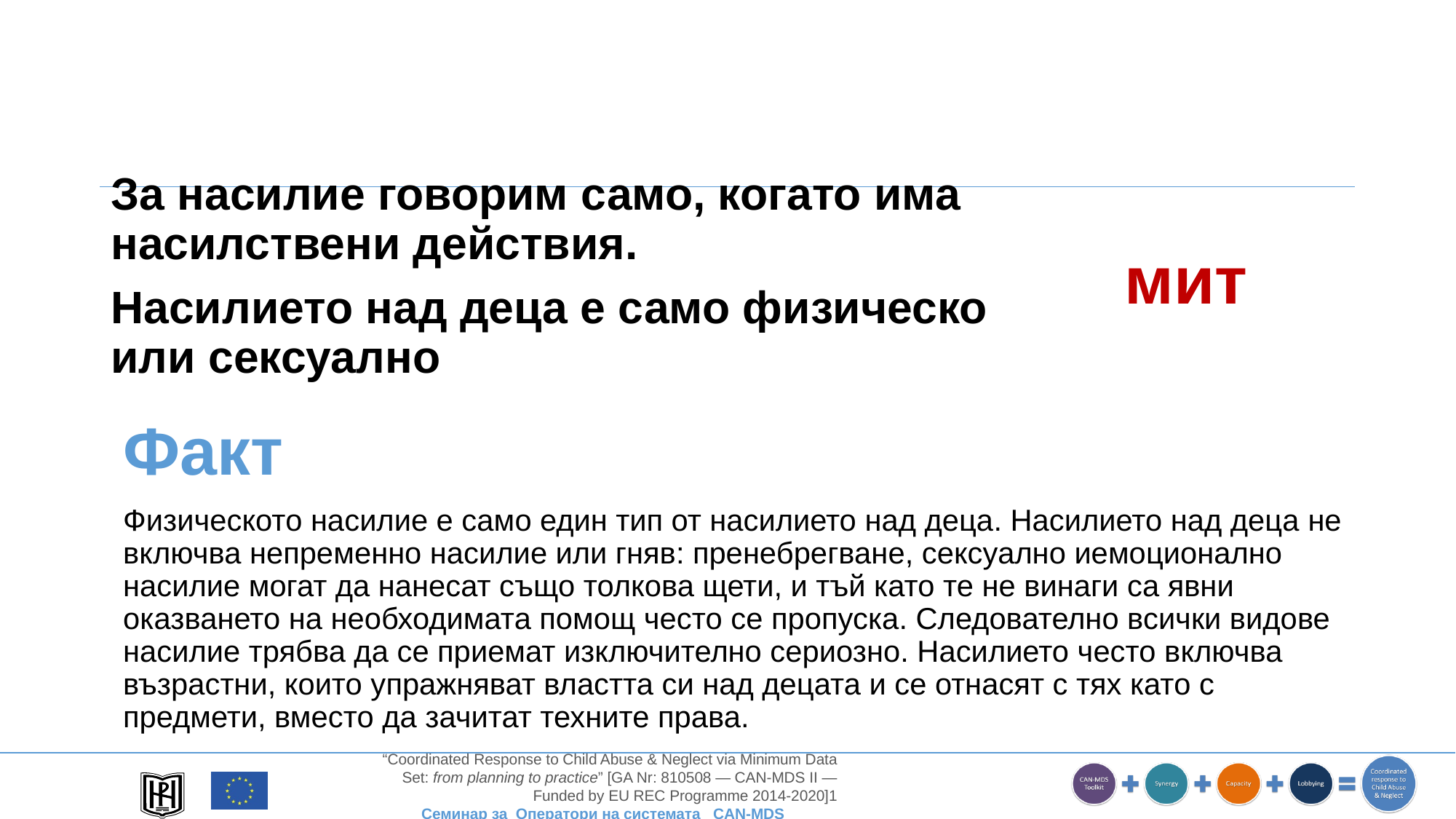

За насилие говорим само, когато има насилствени действия.
Насилието над деца е само физическо или сексуално
мит
Факт
Физическото насилие е само един тип от насилието над деца. Насилието над деца не включва непременно насилие или гняв: пренебрегване, сексуално иемоционално насилие могат да нанесат също толкова щети, и тъй като те не винаги са явни оказването на необходимата помощ често се пропуска. Следователно всички видове насилие трябва да се приемат изключително сериозно. Насилието често включва възрастни, които упражняват властта си над децата и се отнасят с тях като с  предмети, вместо да зачитат техните права.